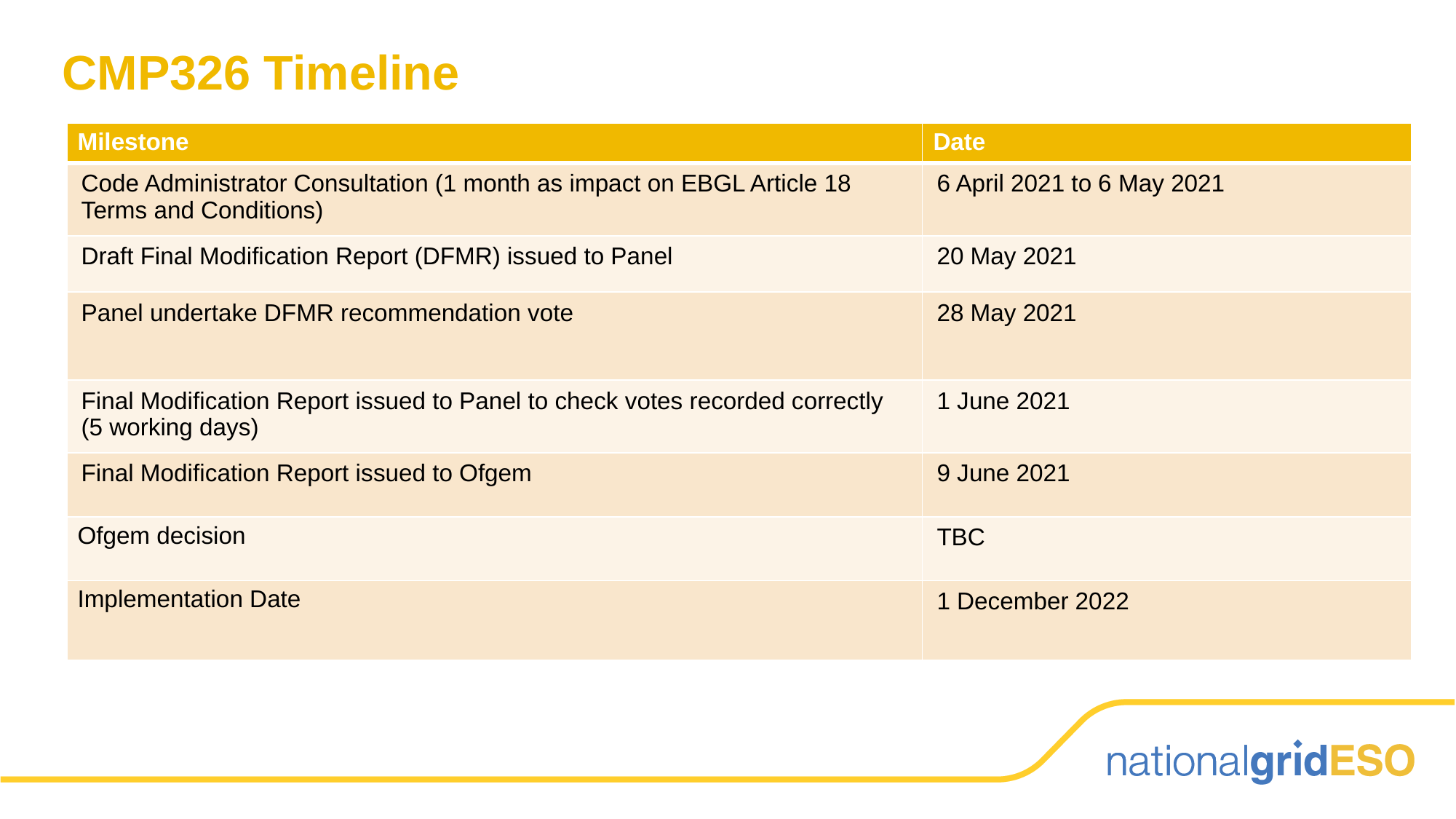

# CMP326 Timeline

| Milestone | Date |
| --- | --- |
| Code Administrator Consultation (1 month as impact on EBGL Article 18 Terms and Conditions) | 6 April 2021 to 6 May 2021 |
| Draft Final Modification Report (DFMR) issued to Panel | 20 May 2021 |
| Panel undertake DFMR recommendation vote | 28 May 2021 |
| Final Modification Report issued to Panel to check votes recorded correctly (5 working days) | 1 June 2021 |
| Final Modification Report issued to Ofgem | 9 June 2021 |
| Ofgem decision | TBC |
| Implementation Date | 1 December 2022 |